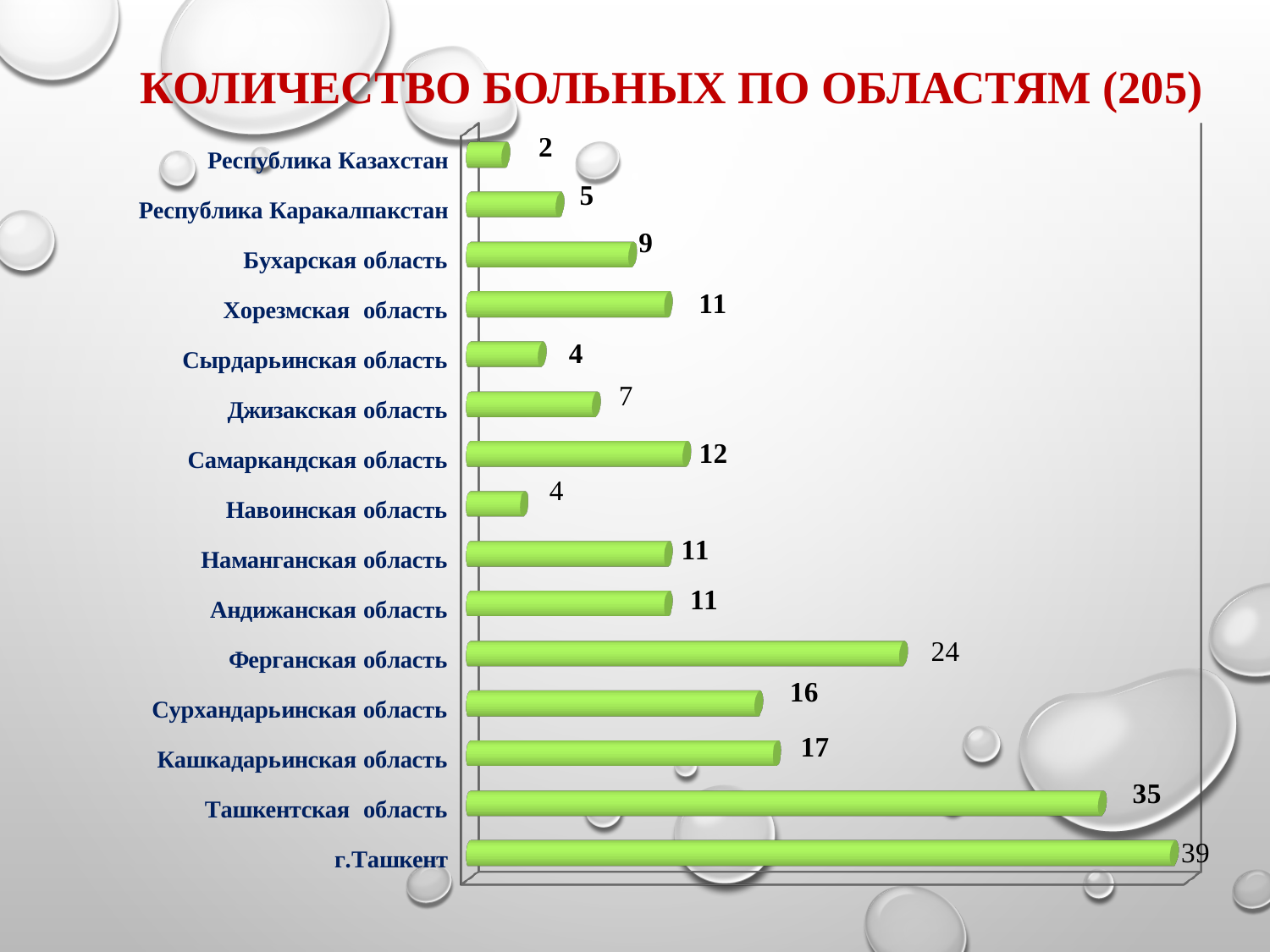

# Количество больных по областям (205)

[unsupported chart]